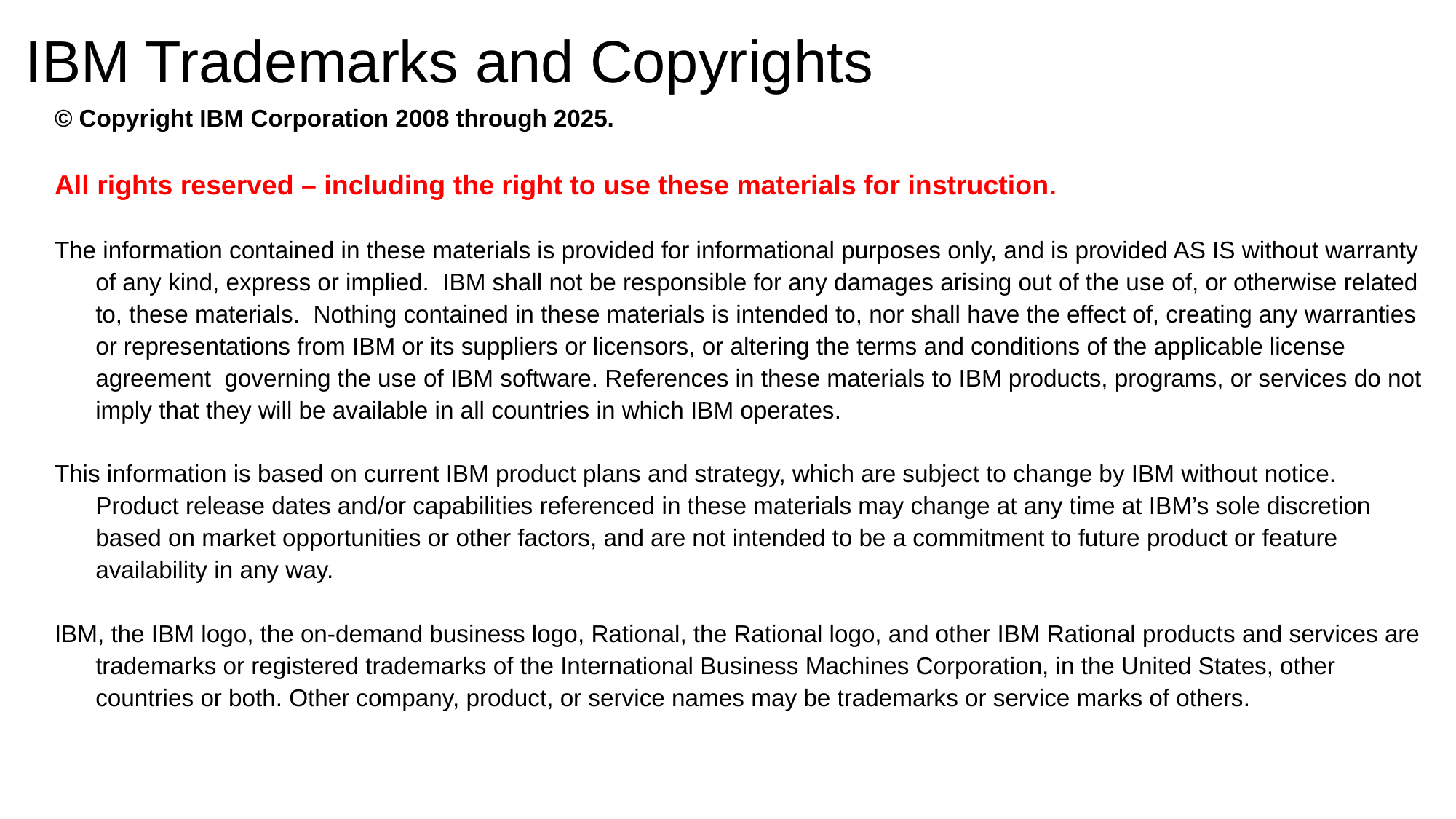

# IBM Trademarks and Copyrights
© Copyright IBM Corporation 2008 through 2025.

All rights reserved – including the right to use these materials for instruction.

The information contained in these materials is provided for informational purposes only, and is provided AS IS without warranty of any kind, express or implied.  IBM shall not be responsible for any damages arising out of the use of, or otherwise related to, these materials.  Nothing contained in these materials is intended to, nor shall have the effect of, creating any warranties or representations from IBM or its suppliers or licensors, or altering the terms and conditions of the applicable license agreement  governing the use of IBM software. References in these materials to IBM products, programs, or services do not imply that they will be available in all countries in which IBM operates.

This information is based on current IBM product plans and strategy, which are subject to change by IBM without notice. Product release dates and/or capabilities referenced in these materials may change at any time at IBM’s sole discretion based on market opportunities or other factors, and are not intended to be a commitment to future product or feature availability in any way.

IBM, the IBM logo, the on-demand business logo, Rational, the Rational logo, and other IBM Rational products and services are trademarks or registered trademarks of the International Business Machines Corporation, in the United States, other countries or both. Other company, product, or service names may be trademarks or service marks of others.